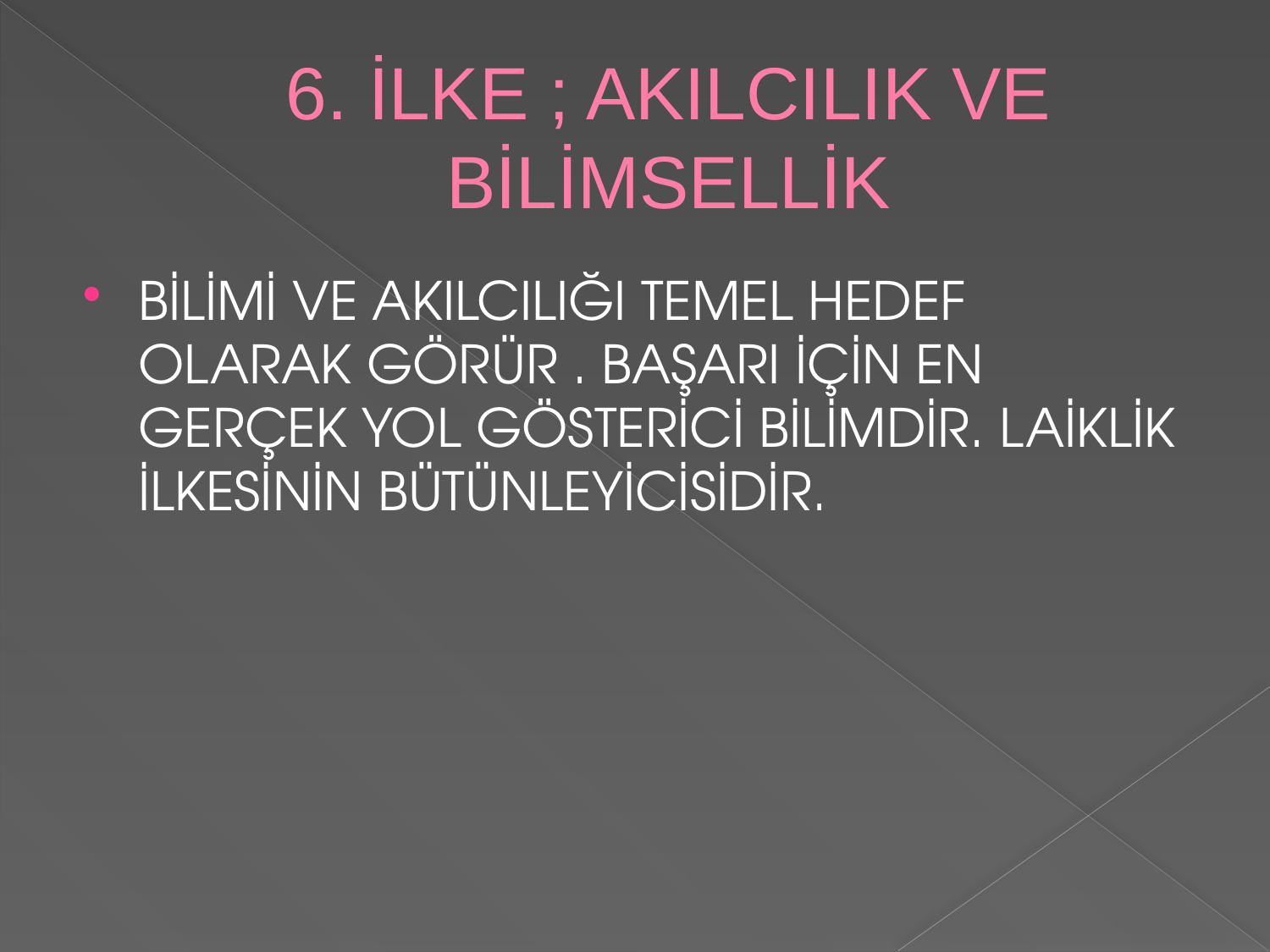

# 6. İLKE ; AKILCILIK VE BİLİMSELLİK
BİLİMİ VE AKILCILIĞI TEMEL HEDEF OLARAK GÖRÜR . BAŞARI İÇİN EN GERÇEK YOL GÖSTERİCİ BİLİMDİR. LAİKLİK İLKESİNİN BÜTÜNLEYİCİSİDİR.